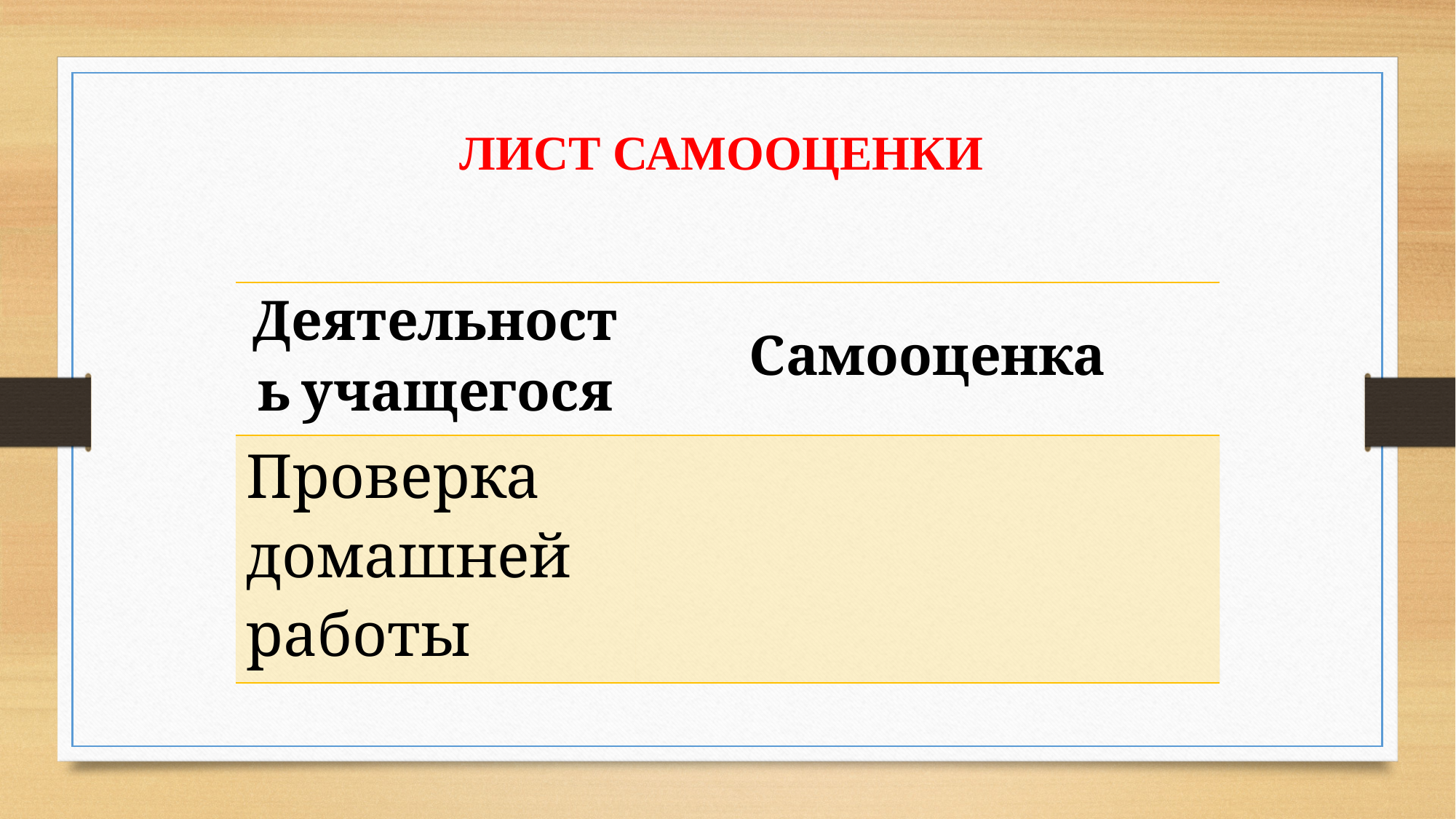

ЛИСТ САМООЦЕНКИ
| Деятельность учащегося | Самооценка |
| --- | --- |
| Проверка домашней работы |  |